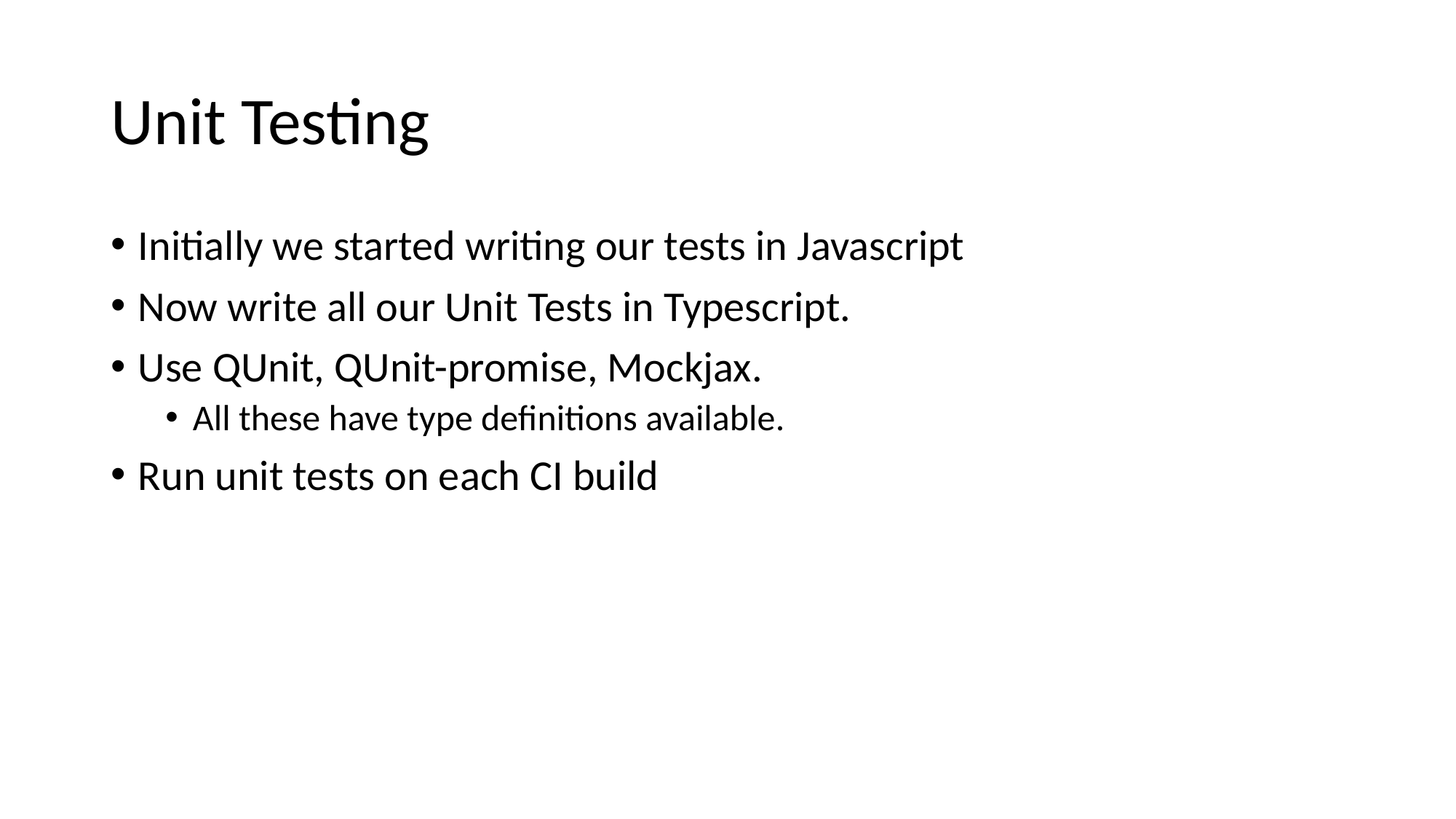

# Unit Testing
Initially we started writing our tests in Javascript
Now write all our Unit Tests in Typescript.
Use QUnit, QUnit-promise, Mockjax.
All these have type definitions available.
Run unit tests on each CI build